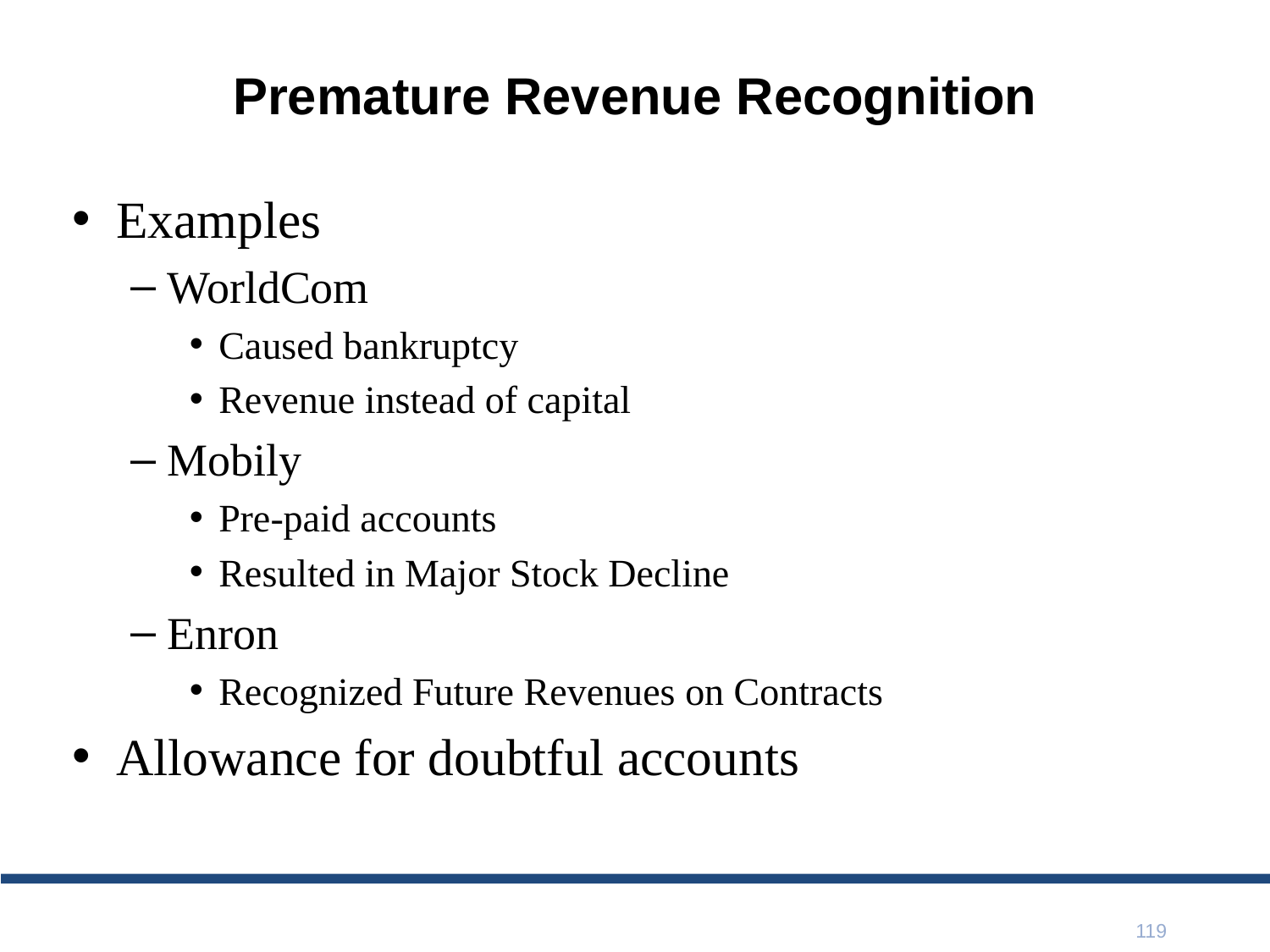

# Premature Revenue Recognition
Examples
WorldCom
Caused bankruptcy
Revenue instead of capital
Mobily
Pre-paid accounts
Resulted in Major Stock Decline
Enron
Recognized Future Revenues on Contracts
Allowance for doubtful accounts

119